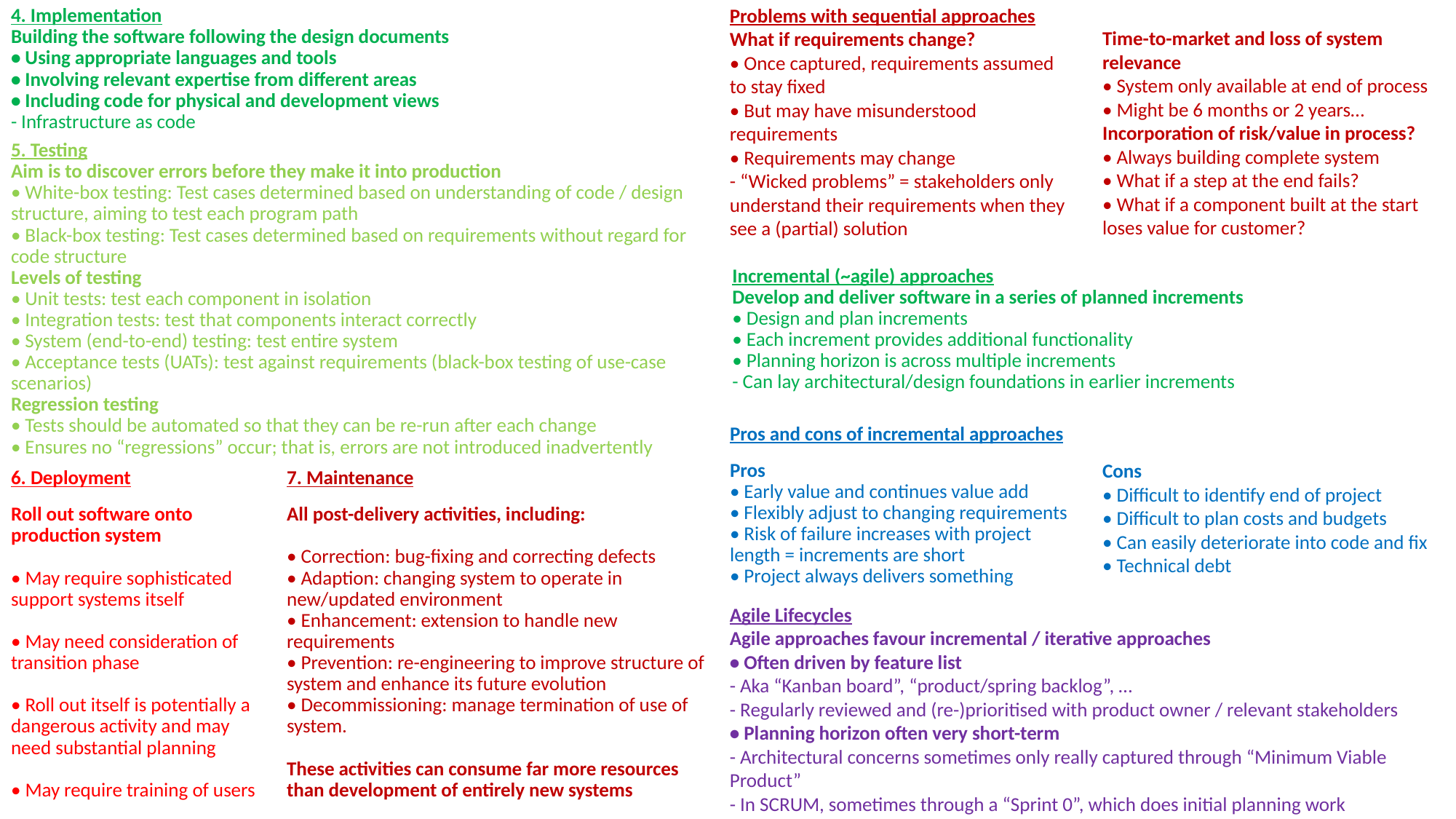

4. Implementation
Building the software following the design documents
• Using appropriate languages and tools
• Involving relevant expertise from different areas
• Including code for physical and development views
- Infrastructure as code
Problems with sequential approaches
What if requirements change?
• Once captured, requirements assumed to stay fixed
• But may have misunderstood requirements
• Requirements may change
- “Wicked problems” = stakeholders only understand their requirements when they see a (partial) solution
Time-to-market and loss of system relevance
• System only available at end of process
• Might be 6 months or 2 years…
Incorporation of risk/value in process?
• Always building complete system
• What if a step at the end fails?
• What if a component built at the start loses value for customer?
5. Testing
Aim is to discover errors before they make it into production
• White-box testing: Test cases determined based on understanding of code / design structure, aiming to test each program path
• Black-box testing: Test cases determined based on requirements without regard for code structure
Levels of testing
• Unit tests: test each component in isolation
• Integration tests: test that components interact correctly
• System (end-to-end) testing: test entire system
• Acceptance tests (UATs): test against requirements (black-box testing of use-case scenarios)
Regression testing
• Tests should be automated so that they can be re-run after each change
• Ensures no “regressions” occur; that is, errors are not introduced inadvertently
Incremental (~agile) approaches
Develop and deliver software in a series of planned increments
• Design and plan increments
• Each increment provides additional functionality
• Planning horizon is across multiple increments
- Can lay architectural/design foundations in earlier increments
Pros and cons of incremental approaches
Pros
• Early value and continues value add
• Flexibly adjust to changing requirements
• Risk of failure increases with project length = increments are short
• Project always delivers something
Cons
• Difficult to identify end of project
• Difficult to plan costs and budgets
• Can easily deteriorate into code and fix
• Technical debt
6. Deployment
Roll out software onto production system
• May require sophisticated support systems itself
• May need consideration of transition phase
• Roll out itself is potentially a dangerous activity and may need substantial planning
• May require training of users
7. Maintenance
All post-delivery activities, including:
• Correction: bug-fixing and correcting defects
• Adaption: changing system to operate in new/updated environment
• Enhancement: extension to handle new requirements
• Prevention: re-engineering to improve structure of system and enhance its future evolution
• Decommissioning: manage termination of use of system.
These activities can consume far more resources than development of entirely new systems
Agile Lifecycles
Agile approaches favour incremental / iterative approaches
• Often driven by feature list
- Aka “Kanban board”, “product/spring backlog”, …
- Regularly reviewed and (re-)prioritised with product owner / relevant stakeholders
• Planning horizon often very short-term
- Architectural concerns sometimes only really captured through “Minimum Viable Product”
- In SCRUM, sometimes through a “Sprint 0”, which does initial planning work